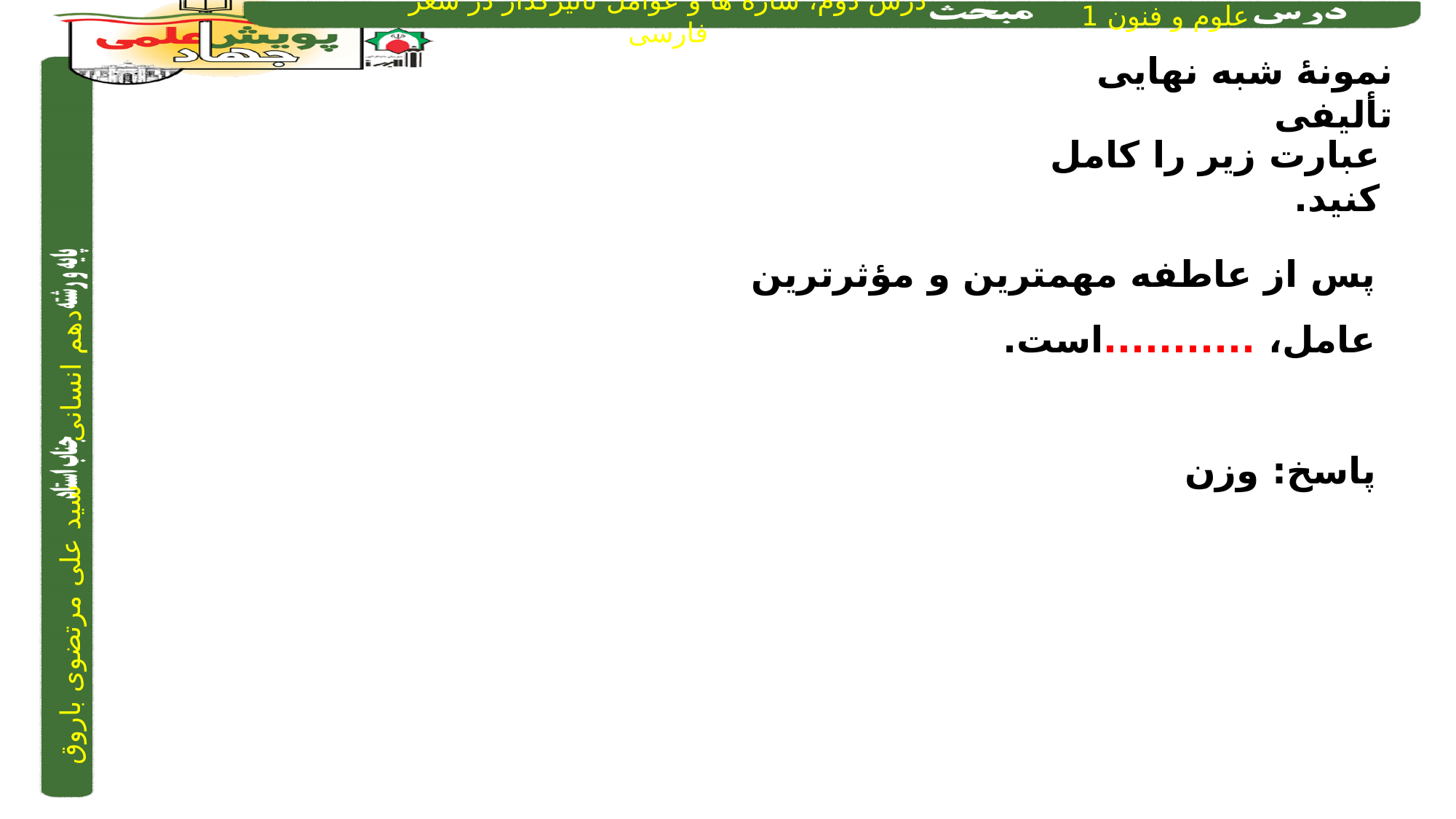

نمونۀ شبه نهایی تألیفی
عبارت زیر را کامل کنید.
پس از عاطفه مهمترین و مؤثرترین عامل، ...........است.

پاسخ: وزن